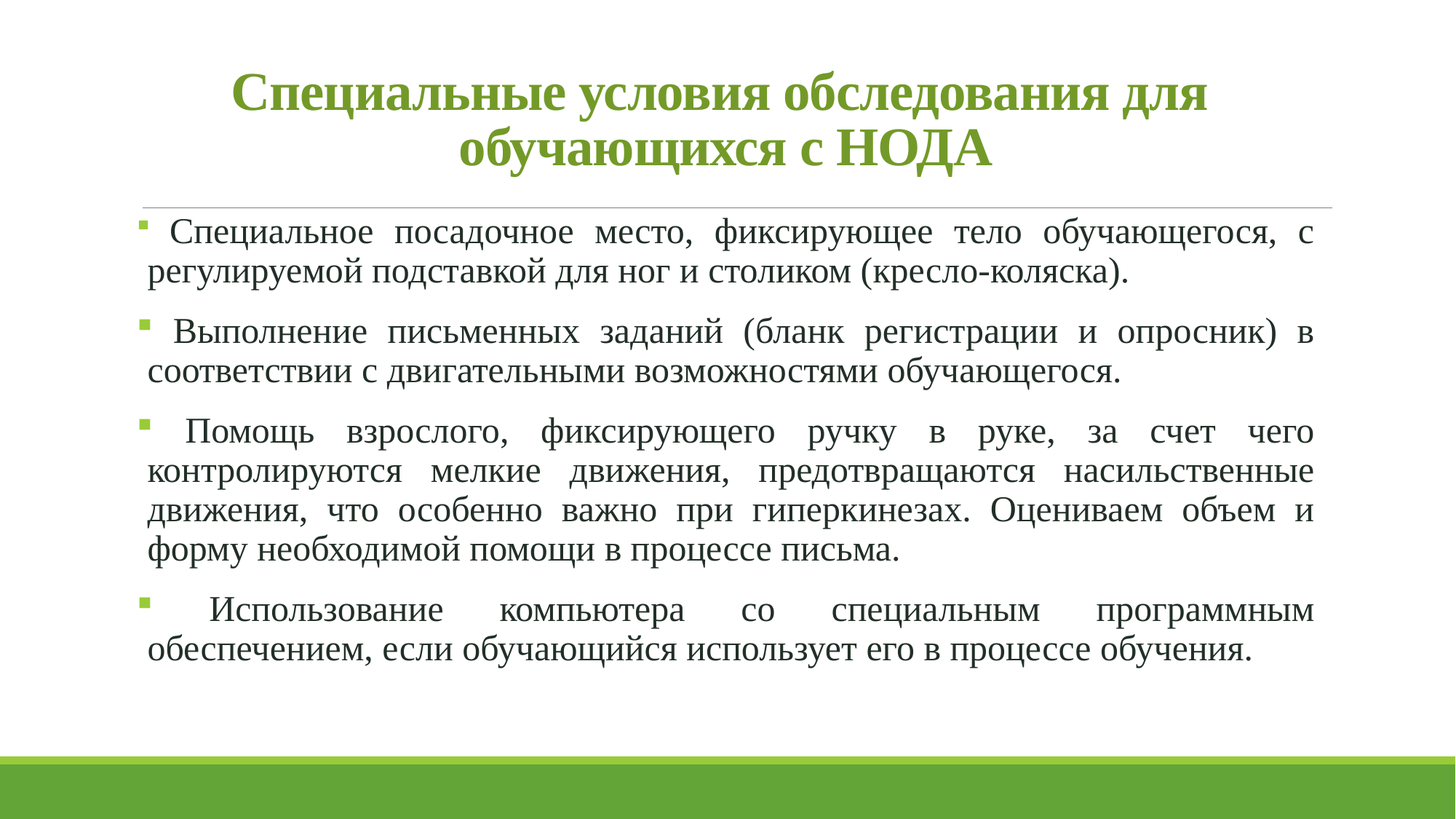

# Специальные условия обследования для  обучающихся с НОДА
 Специальное посадочное место, фиксирующее тело обучающегося, с регулируемой подставкой для ног и столиком (кресло-коляска).
 Выполнение письменных заданий (бланк регистрации и опросник) в соответствии с двигательными возможностями обучающегося.
 Помощь взрослого, фиксирующего ручку в руке, за счет чего контролируются мелкие движения, предотвращаются насильственные движения, что особенно важно при гиперкинезах. Оцениваем объем и форму необходимой помощи в процессе письма.
 Использование компьютера со специальным программным обеспечением, если обучающийся использует его в процессе обучения.